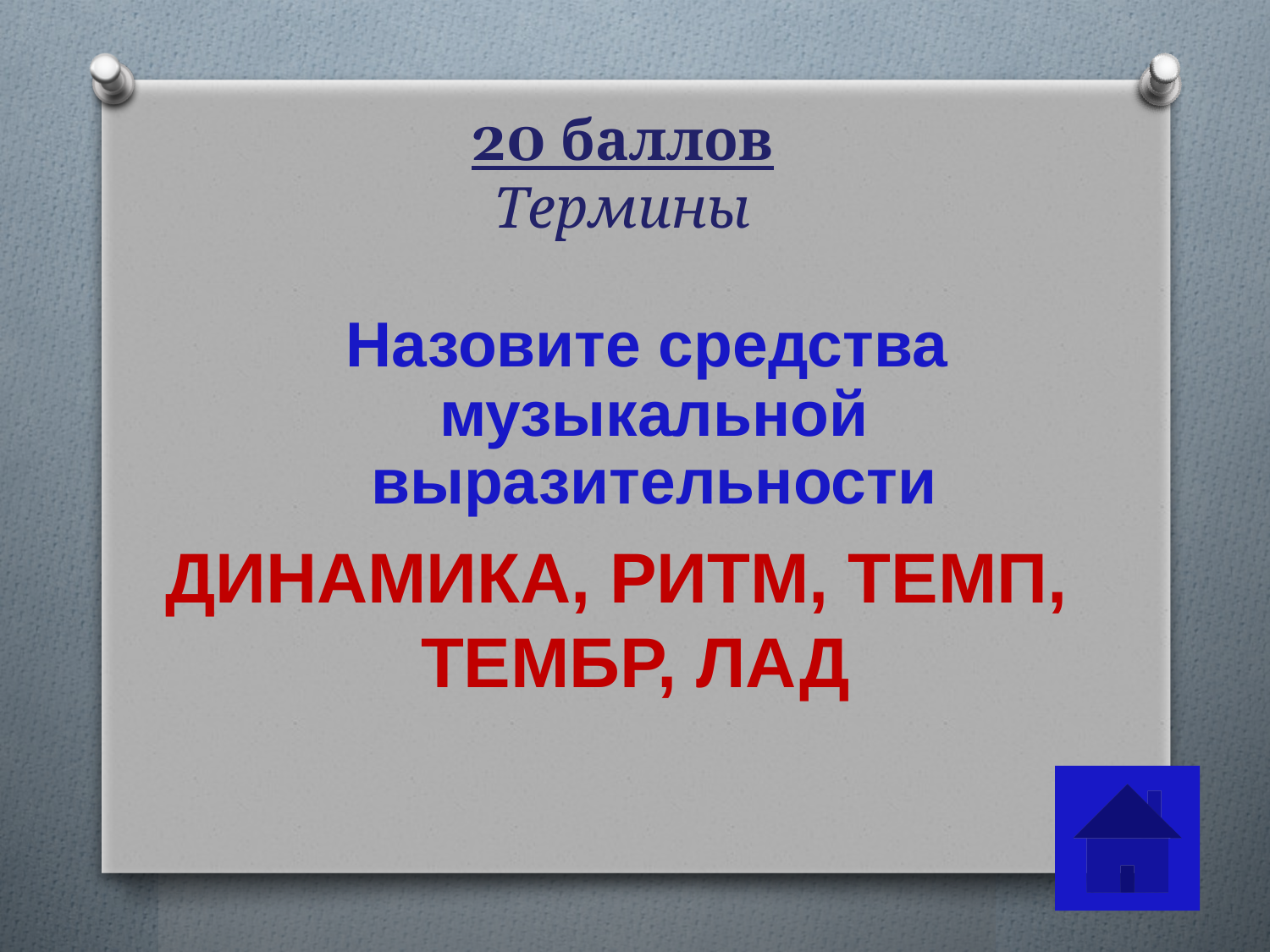

# 20 баллов Термины
  Назовите средства музыкальной выразительности

ДИНАМИКА, РИТМ, ТЕМП, ТЕМБР, ЛАД